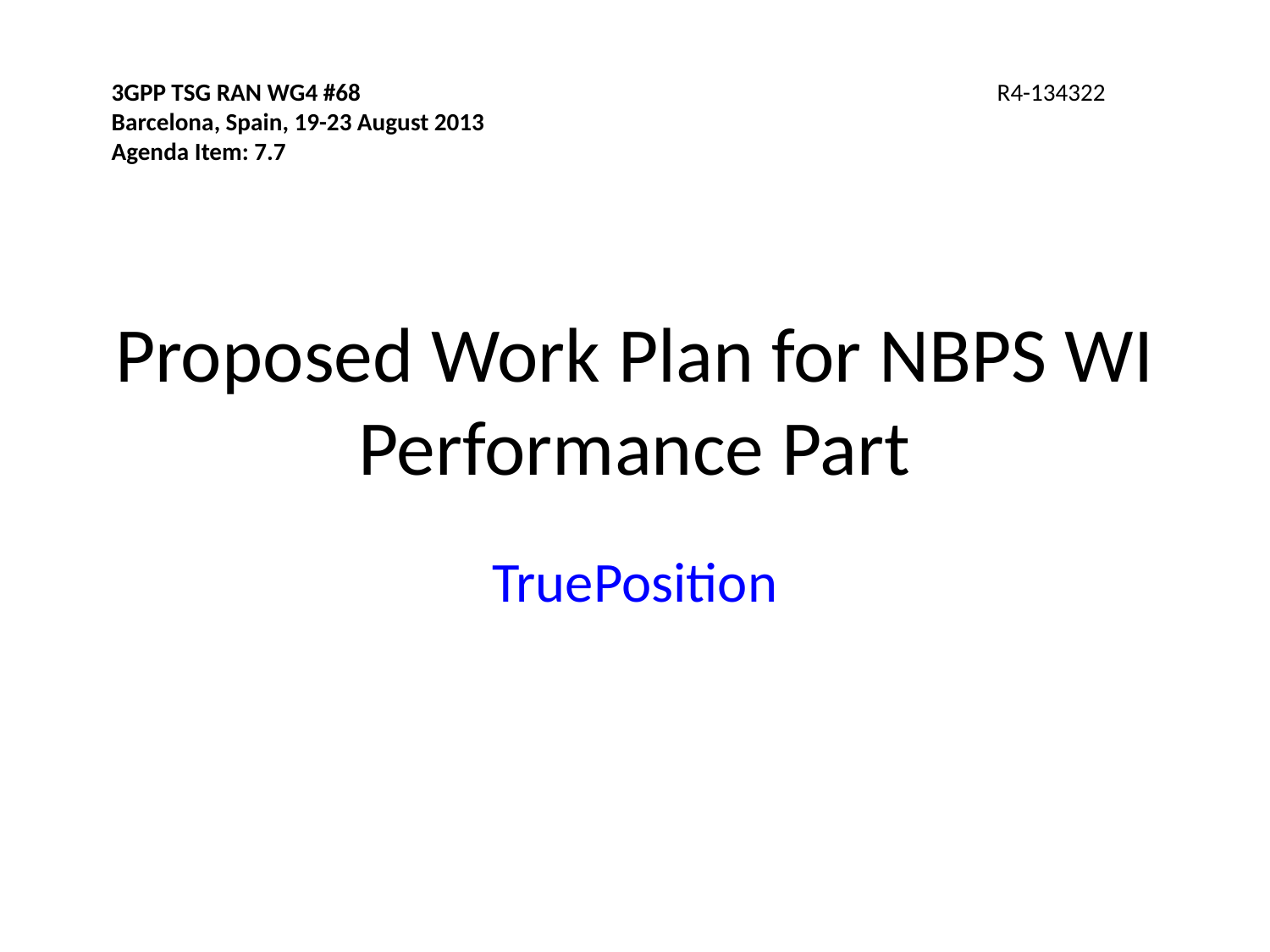

3GPP TSG RAN WG4 #68
Barcelona, Spain, 19-23 August 2013
Agenda Item: 7.7
R4-134322
# Proposed Work Plan for NBPS WI Performance Part
TruePosition